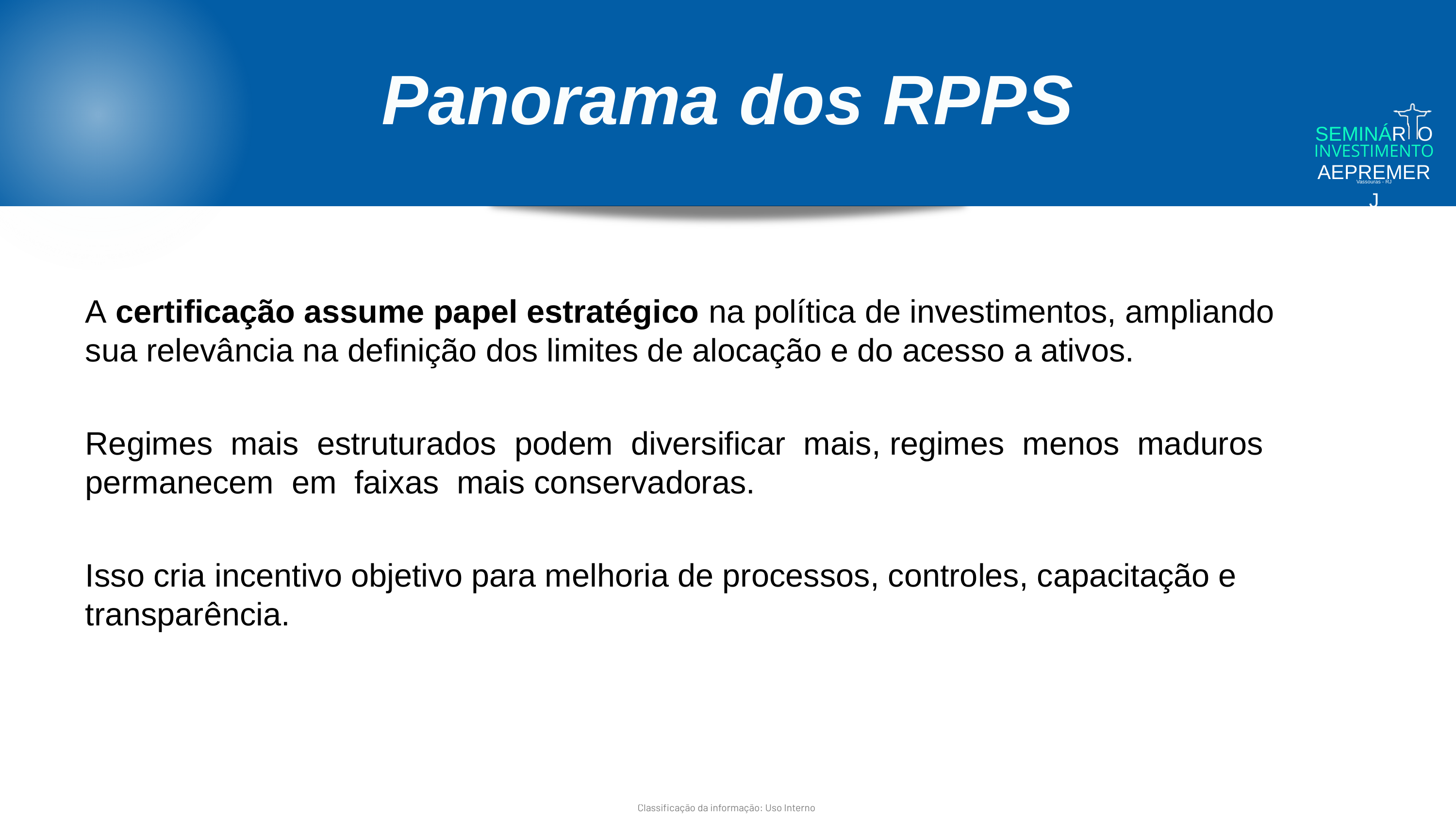

Panorama dos RPPS

SEMINÁR  O
INVESTIMENTO
AEPREMERJ
Vassouras - RJ

A certificação assume papel estratégico na política de investimentos, ampliando sua relevância na definição dos limites de alocação e do acesso a ativos.

Regimes  mais  estruturados  podem  diversificar  mais, regimes  menos  maduros  permanecem  em  faixas  mais conservadoras.

Isso cria incentivo objetivo para melhoria de processos, controles, capacitação e transparência.